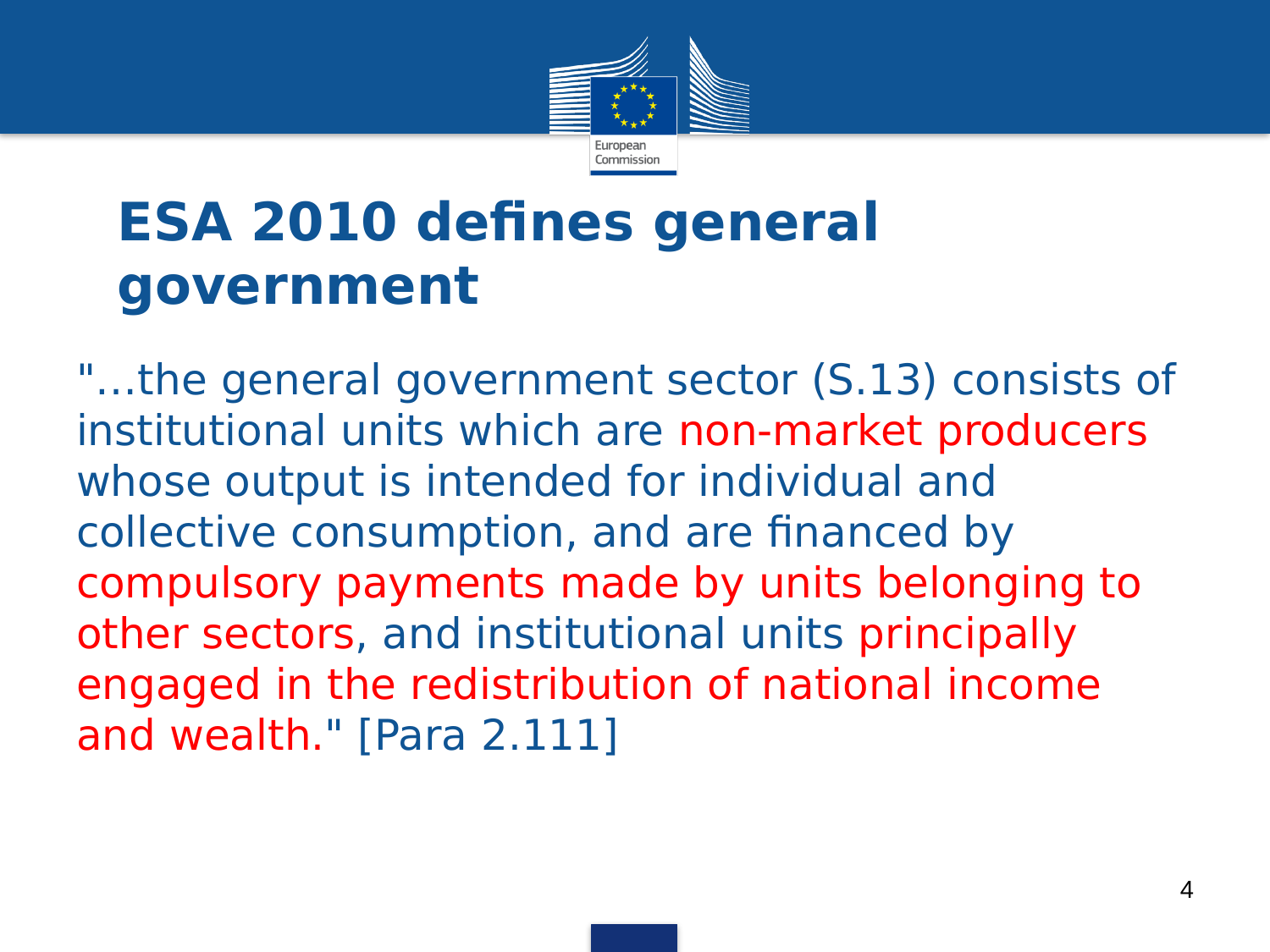

# ESA 2010 defines general government
"…the general government sector (S.13) consists of institutional units which are non-market producers whose output is intended for individual and collective consumption, and are financed by compulsory payments made by units belonging to other sectors, and institutional units principally engaged in the redistribution of national income and wealth." [Para 2.111]
4